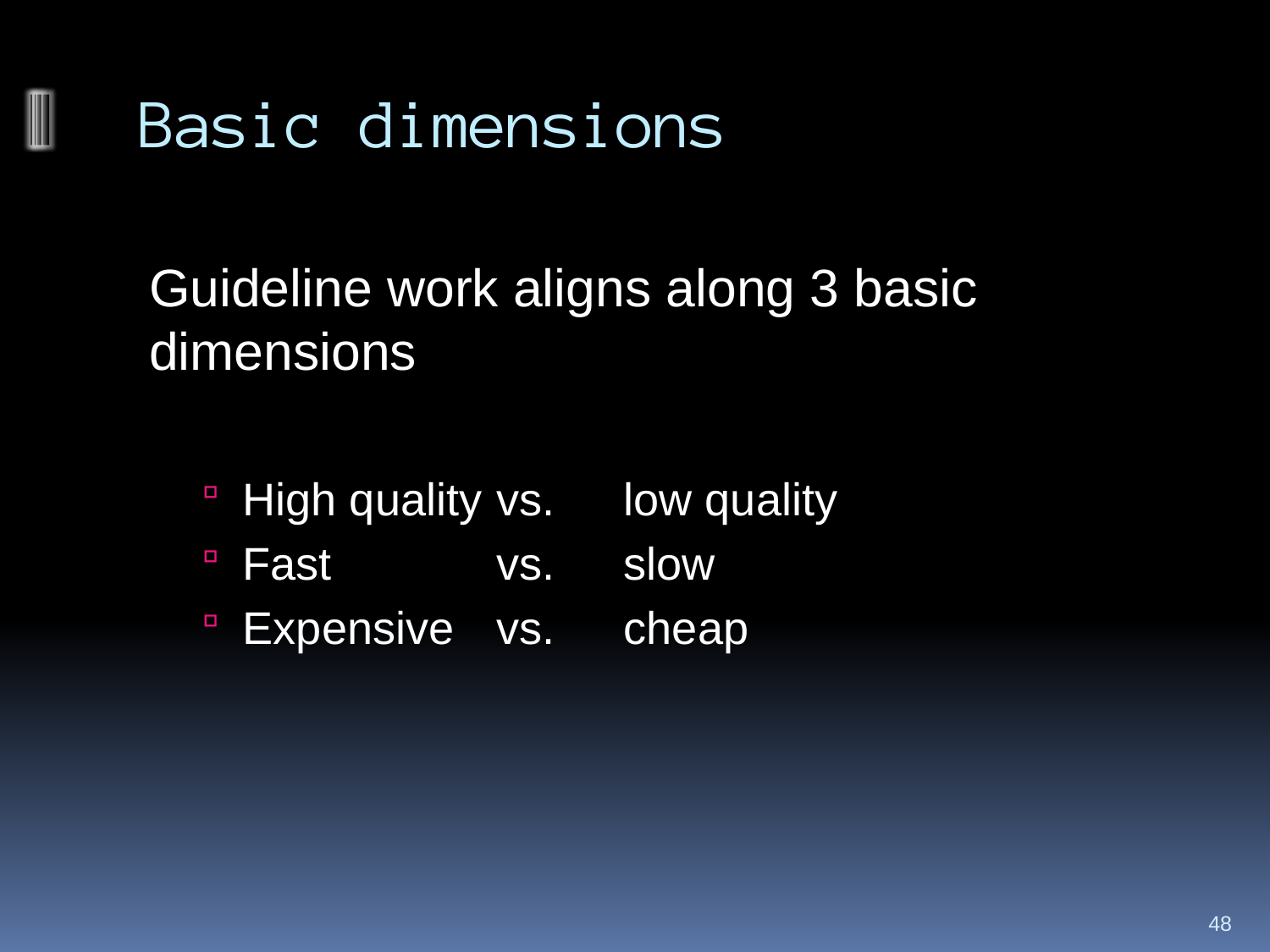

# Basic dimensions
Guideline work aligns along 3 basic dimensions

High quality	vs.	low quality
Fast		vs. 	slow
Expensive	vs.	cheap
48